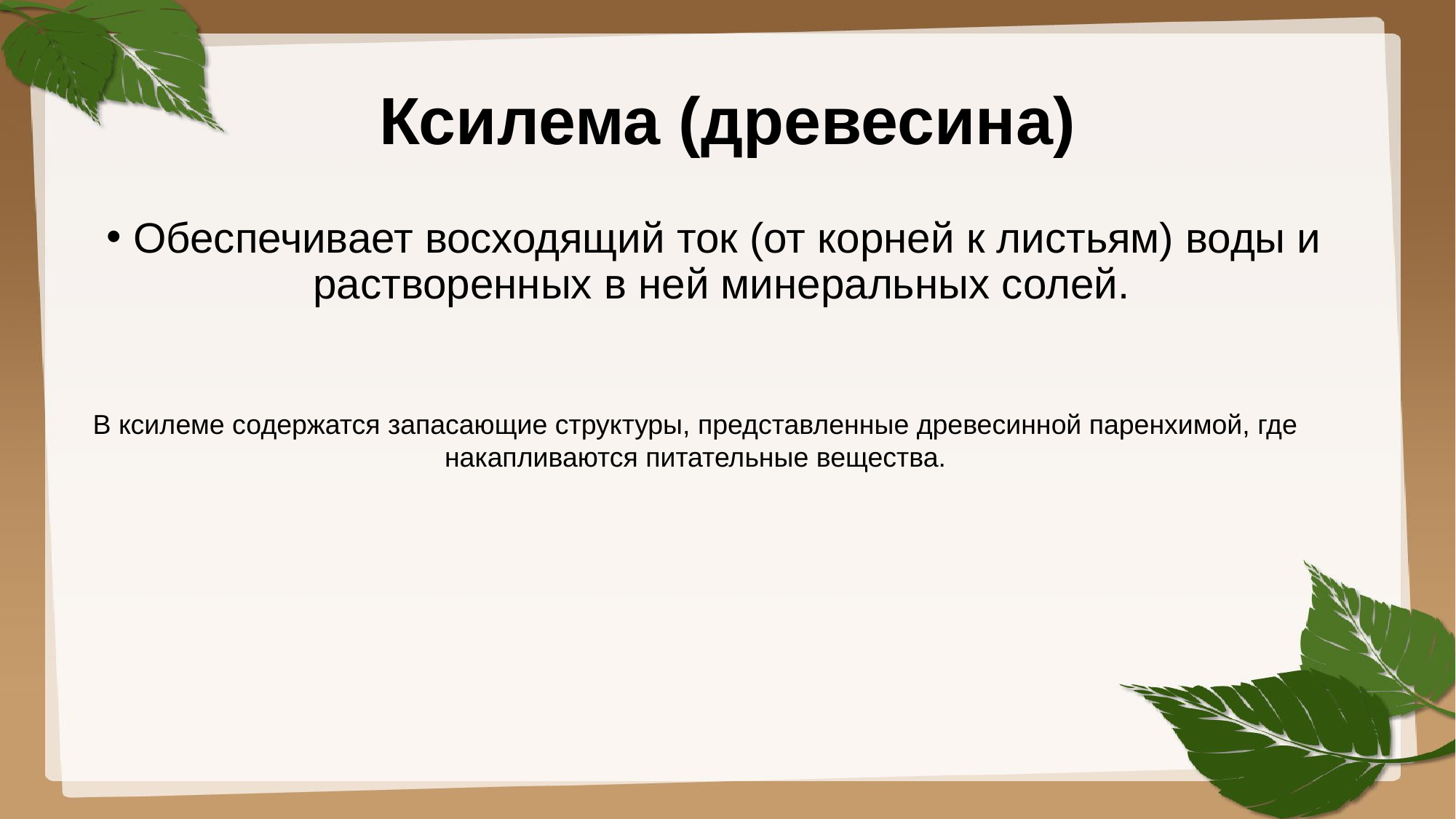

# Ксилема (древесина)
Обеспечивает восходящий ток (от корней к листьям) воды и растворенных в ней минеральных солей.
В ксилеме содержатся запасающие структуры, представленные древесинной паренхимой, где накапливаются питательные вещества.